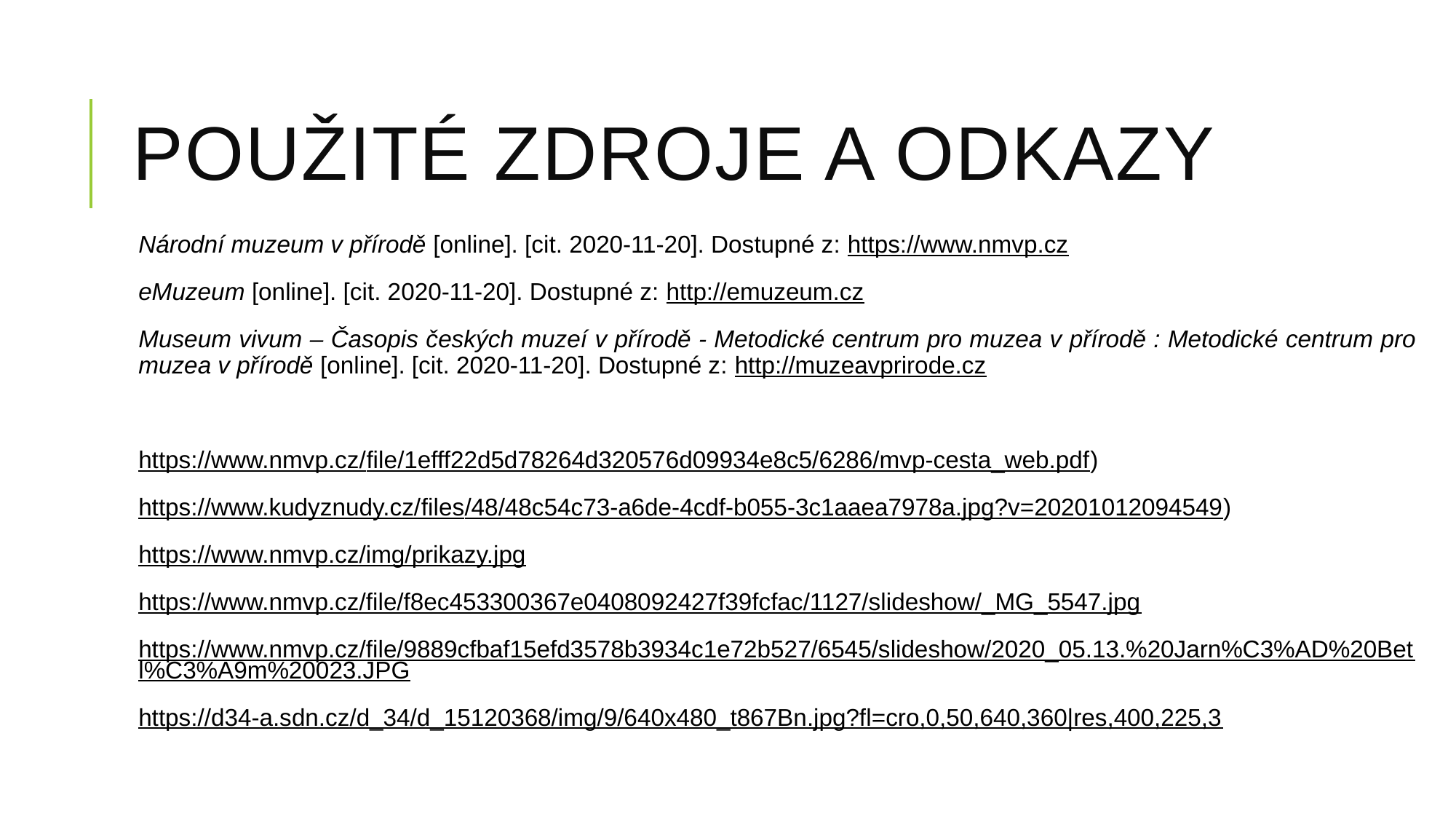

# POUŽITÉ ZDROJE a Odkazy
Národní muzeum v přírodě [online]. [cit. 2020-11-20]. Dostupné z: https://www.nmvp.cz
eMuzeum [online]. [cit. 2020-11-20]. Dostupné z: http://emuzeum.cz
Museum vivum – Časopis českých muzeí v přírodě - Metodické centrum pro muzea v přírodě : Metodické centrum pro muzea v přírodě [online]. [cit. 2020-11-20]. Dostupné z: http://muzeavprirode.cz

https://www.nmvp.cz/file/1efff22d5d78264d320576d09934e8c5/6286/mvp-cesta_web.pdf)
https://www.kudyznudy.cz/files/48/48c54c73-a6de-4cdf-b055-3c1aaea7978a.jpg?v=20201012094549)
https://www.nmvp.cz/img/prikazy.jpg
https://www.nmvp.cz/file/f8ec453300367e0408092427f39fcfac/1127/slideshow/_MG_5547.jpg
https://www.nmvp.cz/file/9889cfbaf15efd3578b3934c1e72b527/6545/slideshow/2020_05.13.%20Jarn%C3%AD%20Betl%C3%A9m%20023.JPG
https://d34-a.sdn.cz/d_34/d_15120368/img/9/640x480_t867Bn.jpg?fl=cro,0,50,640,360|res,400,225,3